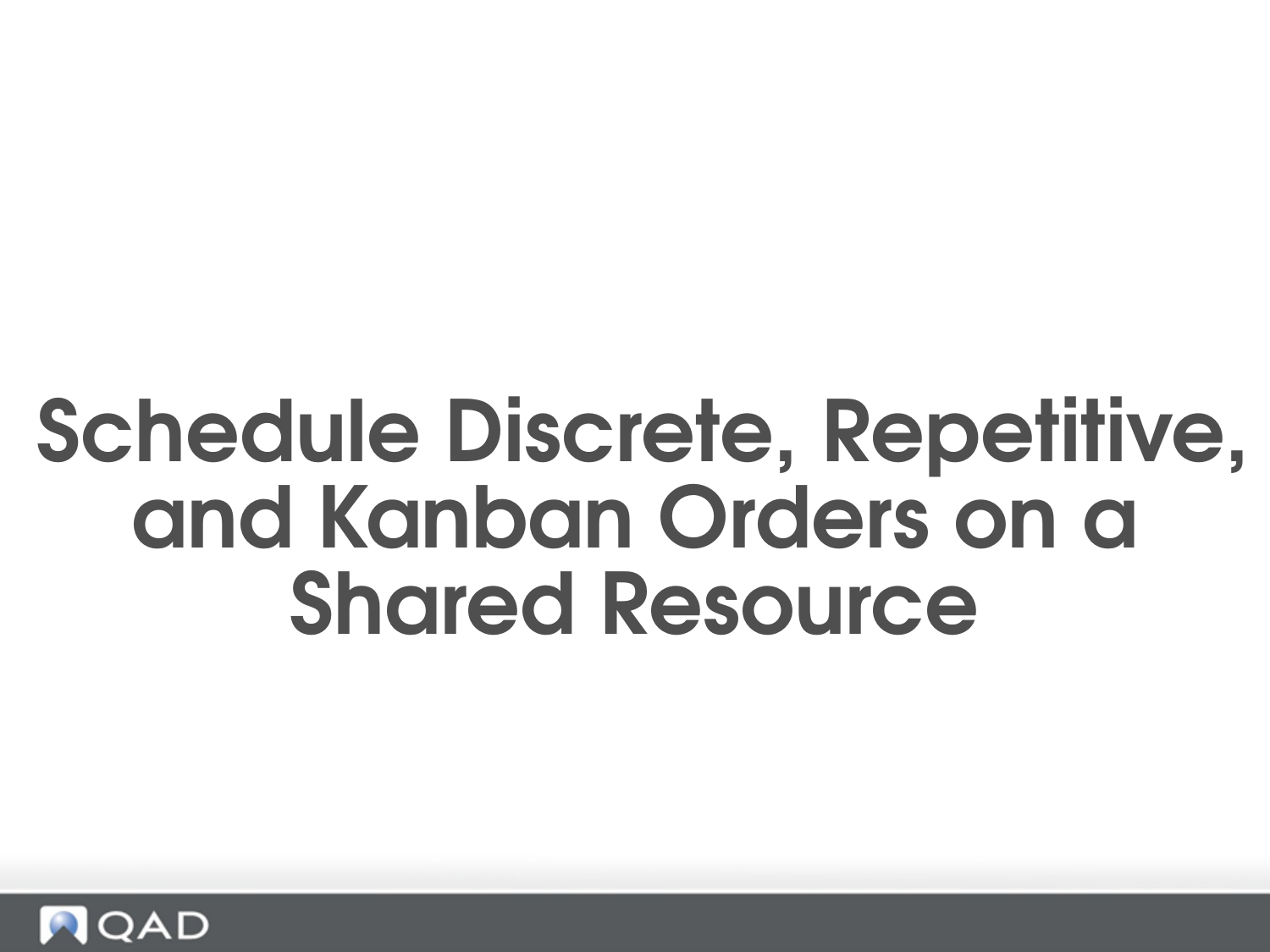

Changes in Paradigm
 Schedule Discrete, Repetitive, and Kanban Orders on a Shared Resource